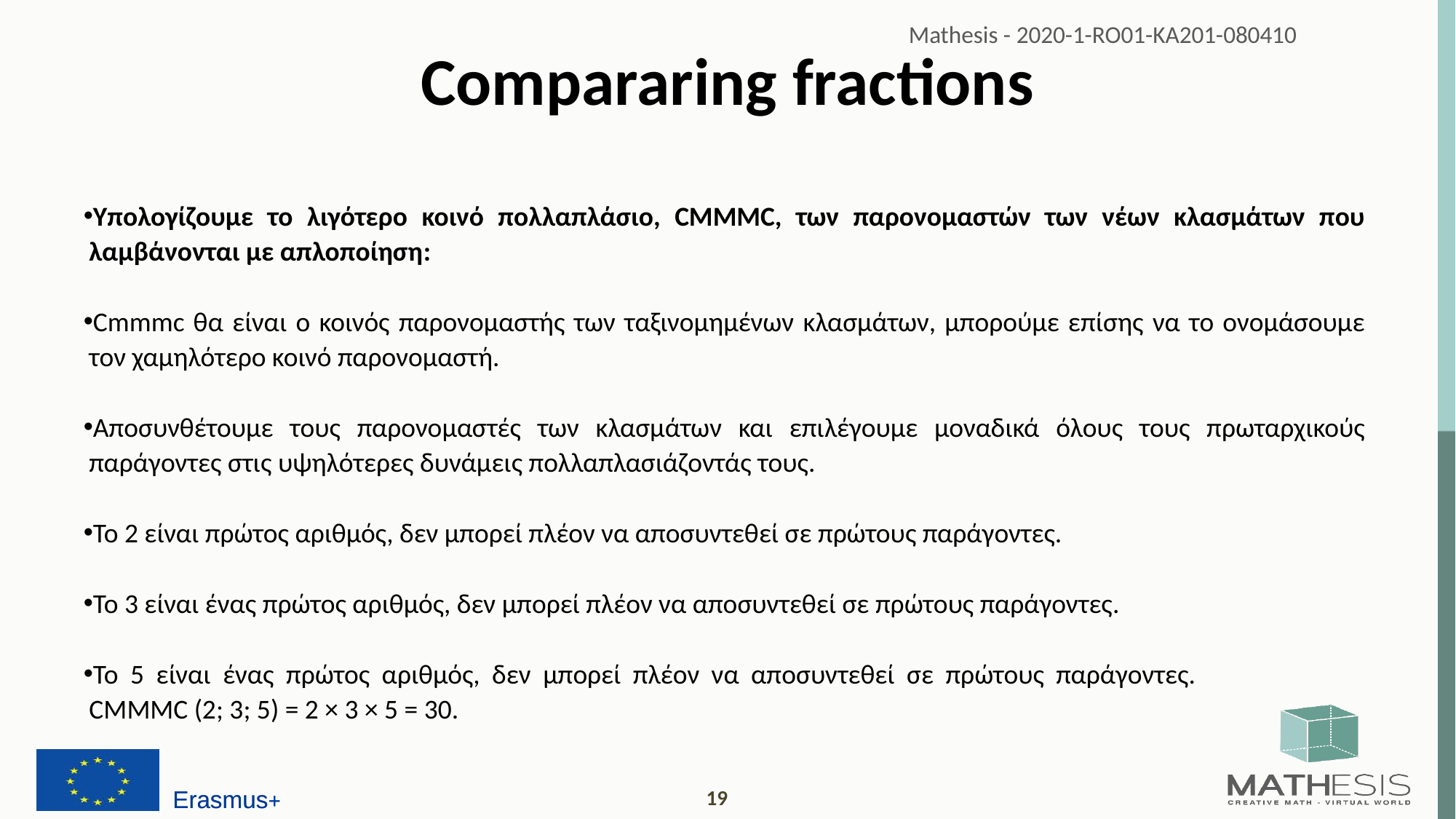

# Compararing fractions
Υπολογίζουμε το λιγότερο κοινό πολλαπλάσιο, CMMMC, των παρονομαστών των νέων κλασμάτων που λαμβάνονται με απλοποίηση:
Cmmmc θα είναι ο κοινός παρονομαστής των ταξινομημένων κλασμάτων, μπορούμε επίσης να το ονομάσουμε τον χαμηλότερο κοινό παρονομαστή.
Αποσυνθέτουμε τους παρονομαστές των κλασμάτων και επιλέγουμε μοναδικά όλους τους πρωταρχικούς παράγοντες στις υψηλότερες δυνάμεις πολλαπλασιάζοντάς τους.
Το 2 είναι πρώτος αριθμός, δεν μπορεί πλέον να αποσυντεθεί σε πρώτους παράγοντες.
Το 3 είναι ένας πρώτος αριθμός, δεν μπορεί πλέον να αποσυντεθεί σε πρώτους παράγοντες.
Το 5 είναι ένας πρώτος αριθμός, δεν μπορεί πλέον να αποσυντεθεί σε πρώτους παράγοντες.		CMMMC (2; 3; 5) = 2 × 3 × 5 = 30.